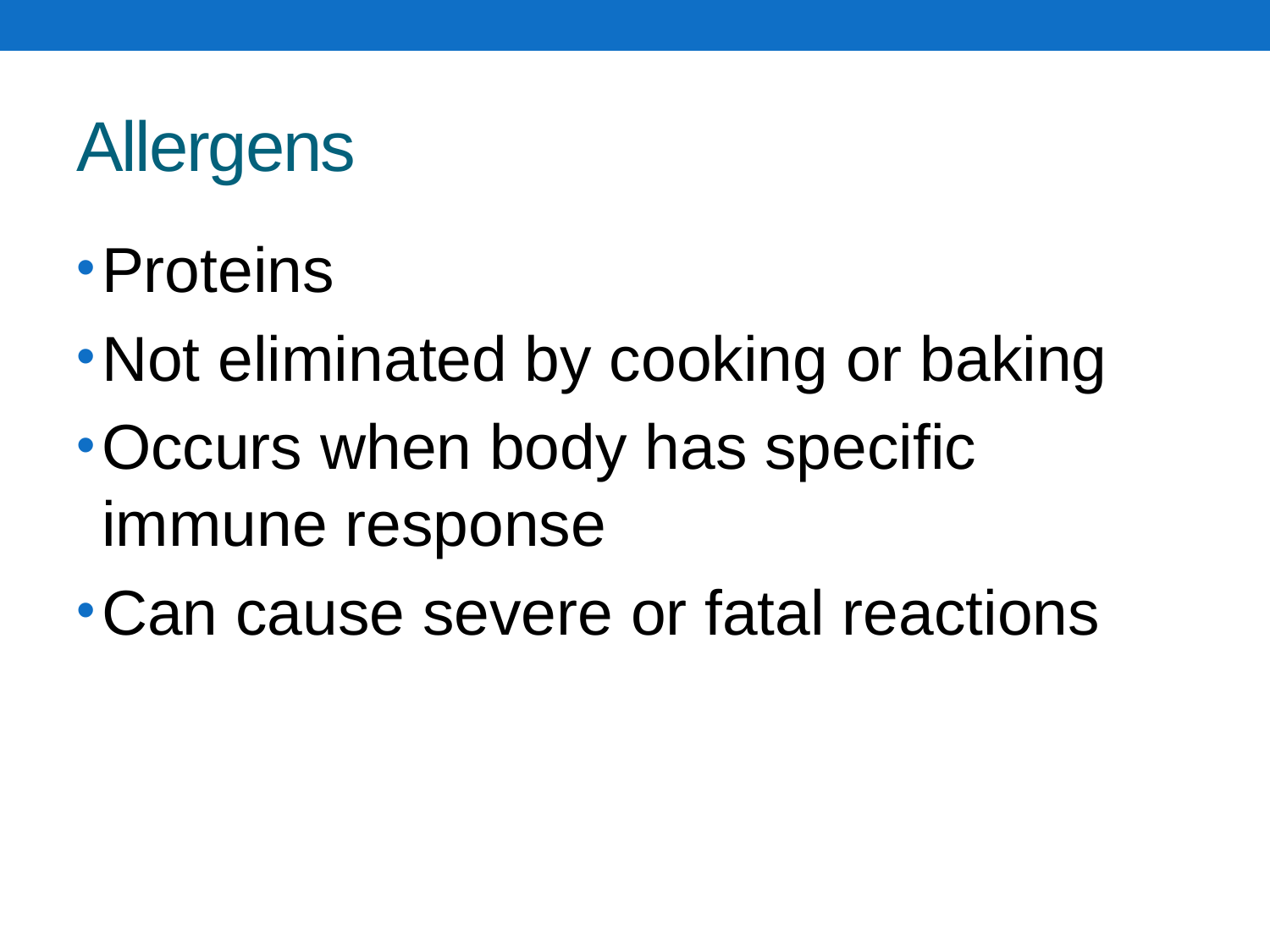

# Allergens
Proteins
Not eliminated by cooking or baking
Occurs when body has specific immune response
Can cause severe or fatal reactions